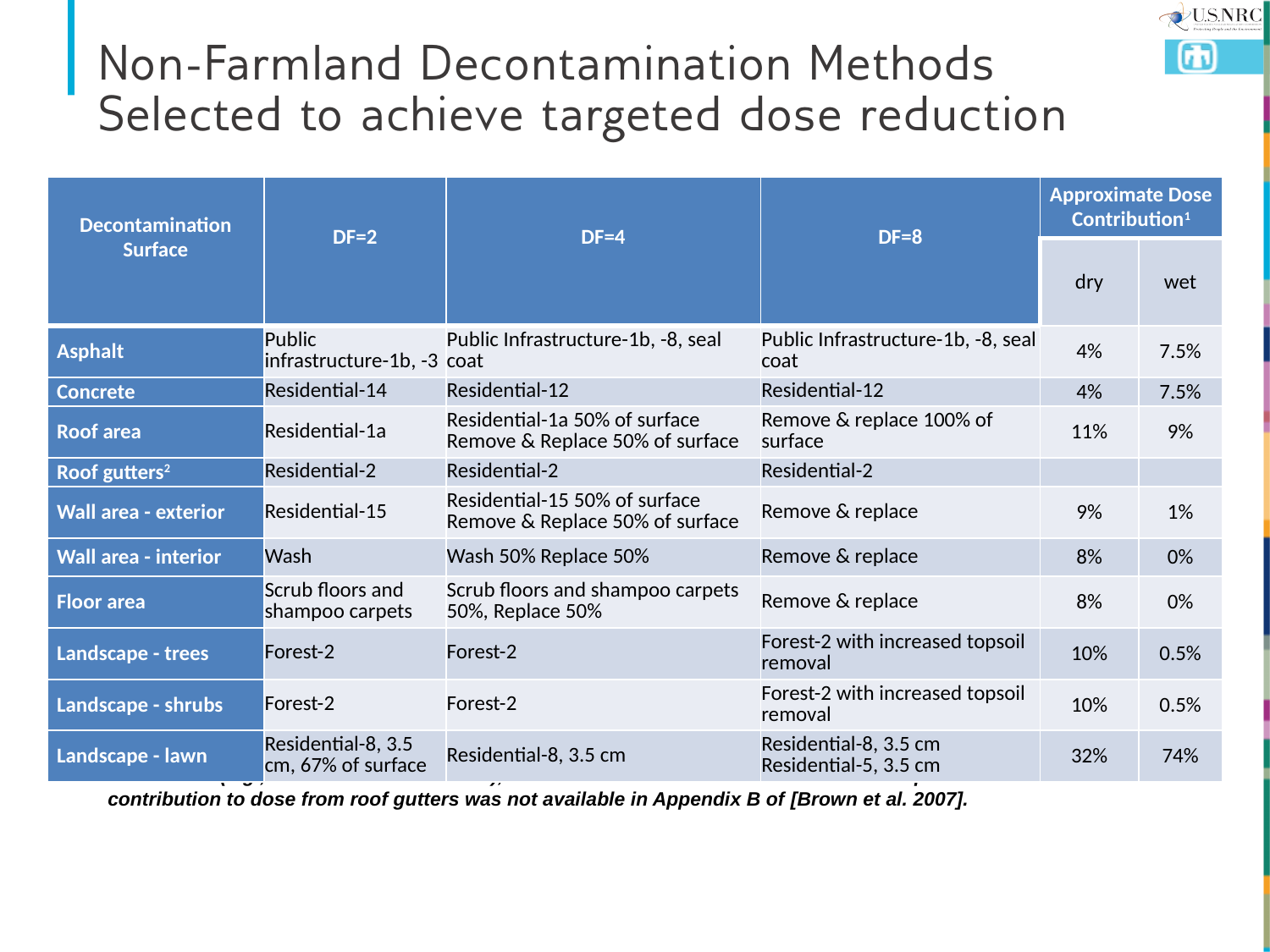

# Non-Farmland Decontamination Methods Selected to achieve targeted dose reduction
| Decontamination Surface | DF=2 | DF=4 | DF=8 | Approximate Dose Contribution1 |  |
| --- | --- | --- | --- | --- | --- |
|  |  |  |  | dry | wet |
| Asphalt | Public infrastructure-1b, -3 | Public Infrastructure-1b, -8, seal coat | Public Infrastructure-1b, -8, seal coat | 4% | 7.5% |
| Concrete | Residential-14 | Residential-12 | Residential-12 | 4% | 7.5% |
| Roof area | Residential-1a | Residential-1a 50% of surface Remove & Replace 50% of surface | Remove & replace 100% of surface | 11% | 9% |
| Roof gutters2 | Residential-2 | Residential-2 | Residential-2 |  |  |
| Wall area - exterior | Residential-15 | Residential-15 50% of surface Remove & Replace 50% of surface | Remove & replace | 9% | 1% |
| Wall area - interior | Wash | Wash 50% Replace 50% | Remove & replace | 8% | 0% |
| Floor area | Scrub floors and shampoo carpets | Scrub floors and shampoo carpets 50%, Replace 50% | Remove & replace | 8% | 0% |
| Landscape - trees | Forest-2 | Forest-2 | Forest-2 with increased topsoil removal | 10% | 0.5% |
| Landscape - shrubs | Forest-2 | Forest-2 | Forest-2 with increased topsoil removal | 10% | 0.5% |
| Landscape - lawn | Residential-8, 3.5 cm, 67% of surface | Residential-8, 3.5 cm | Residential-8, 3.5 cm Residential-5, 3.5 cm | 32% | 74% |
Values are inferred from Appendix B of [Brown et al. 2007]. When the relative contribution between two surface types is unknown (e.g., interior walls and floors), each surface is assumed to contribute an equal amount. Information on the contribution to dose from roof gutters was not available in Appendix B of [Brown et al. 2007].